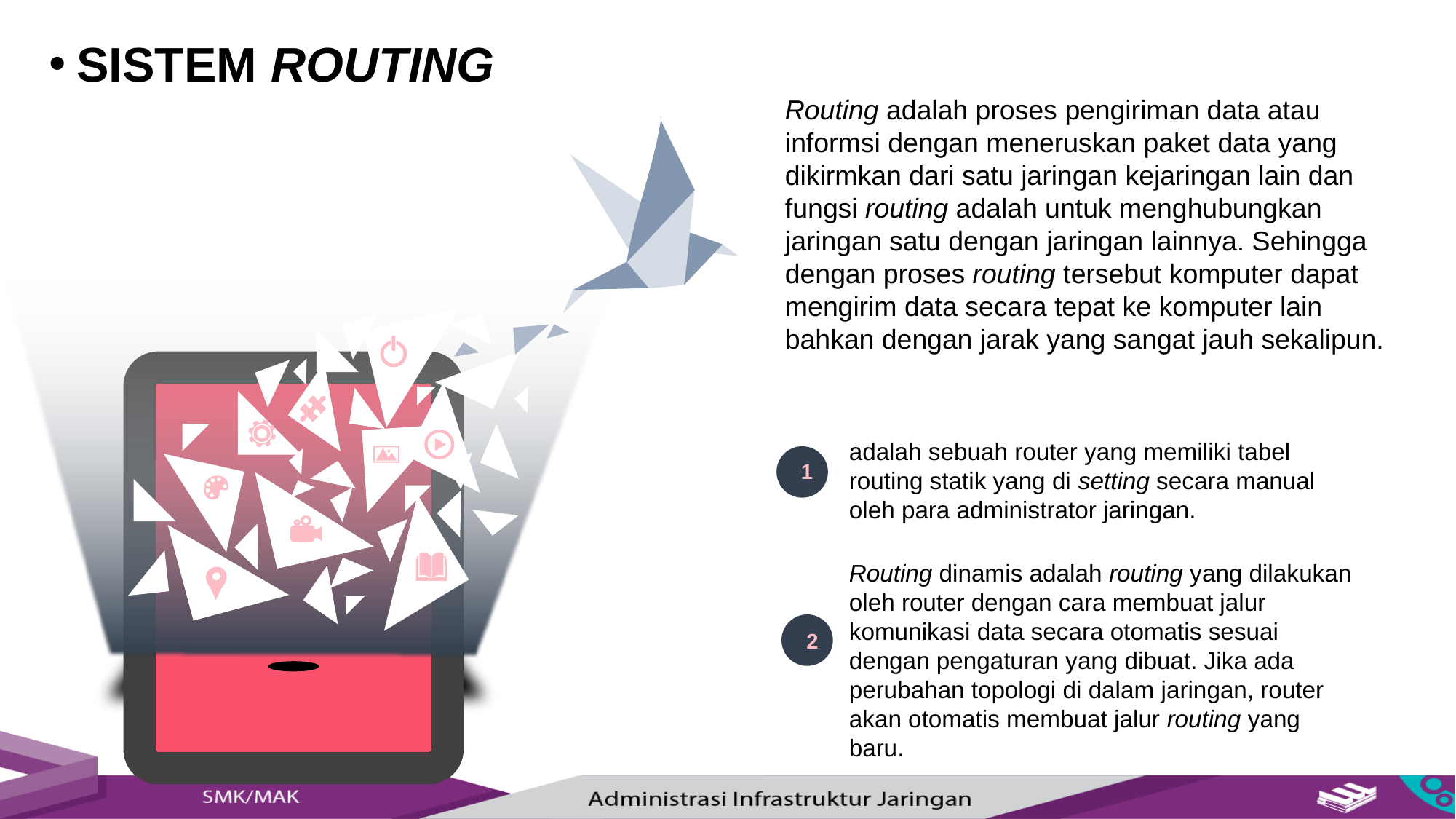

SISTEM ROUTING
Routing adalah proses pengiriman data atau informsi dengan meneruskan paket data yang dikirmkan dari satu jaringan kejaringan lain dan fungsi routing adalah untuk menghubungkan jaringan satu dengan jaringan lainnya. Sehingga dengan proses routing tersebut komputer dapat mengirim data secara tepat ke komputer lain bahkan dengan jarak yang sangat jauh sekalipun.

ROUTING STATIS
adalah sebuah router yang memiliki tabel routing statik yang di setting secara manual oleh para administrator jaringan.

1

ROUTING DINAMIS
Routing dinamis adalah routing yang dilakukan oleh router dengan cara membuat jalur komunikasi data secara otomatis sesuai dengan pengaturan yang dibuat. Jika ada perubahan topologi di dalam jaringan, router akan otomatis membuat jalur routing yang baru.

2